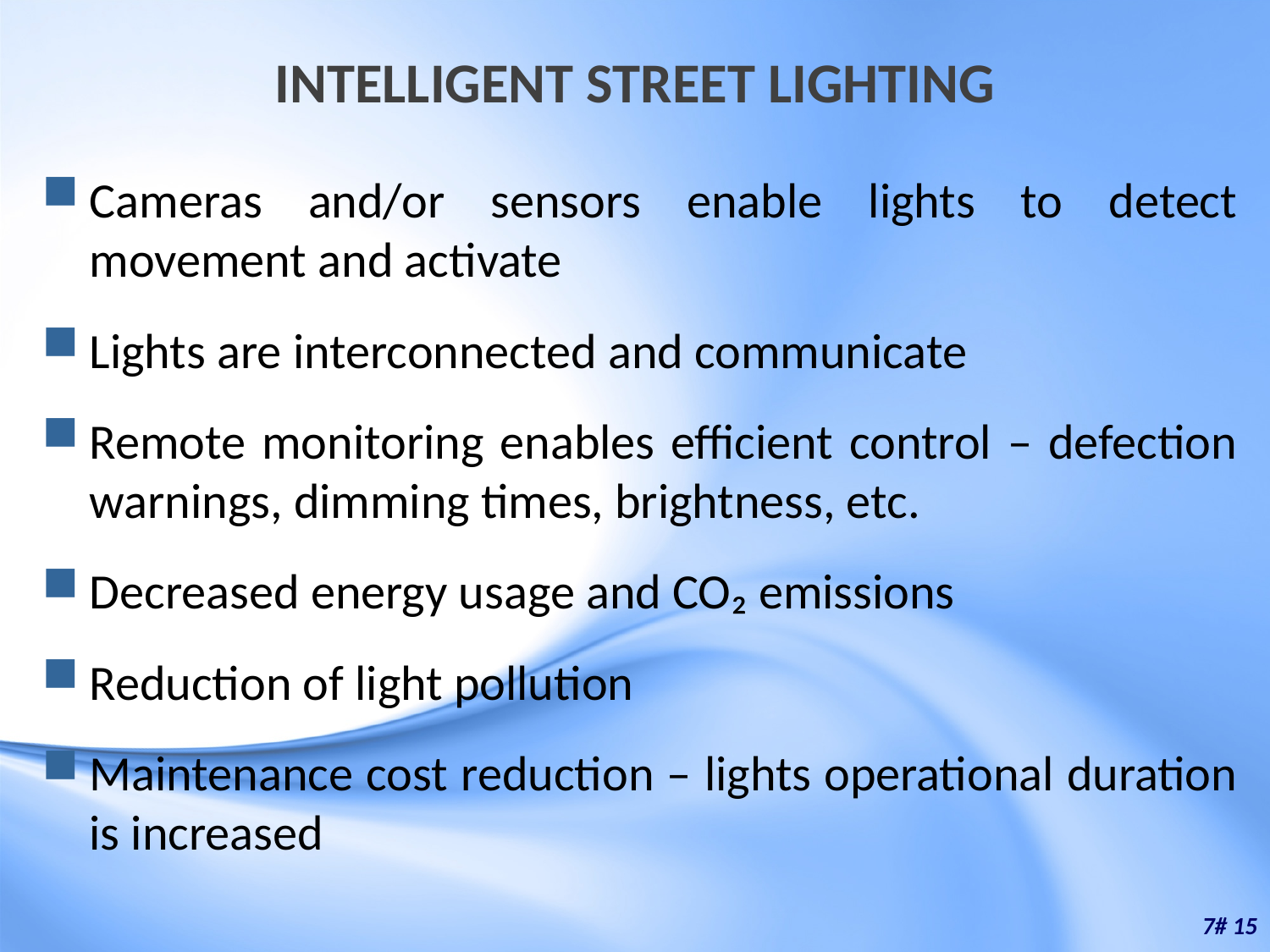

# INTELLIGENT STREET LIGHTING
Cameras and/or sensors enable lights to detect movement and activate
Lights are interconnected and communicate
Remote monitoring enables efficient control – defection warnings, dimming times, brightness, etc.
Decreased energy usage and CO₂ emissions
Reduction of light pollution
Maintenance cost reduction – lights operational duration is increased
7# 15